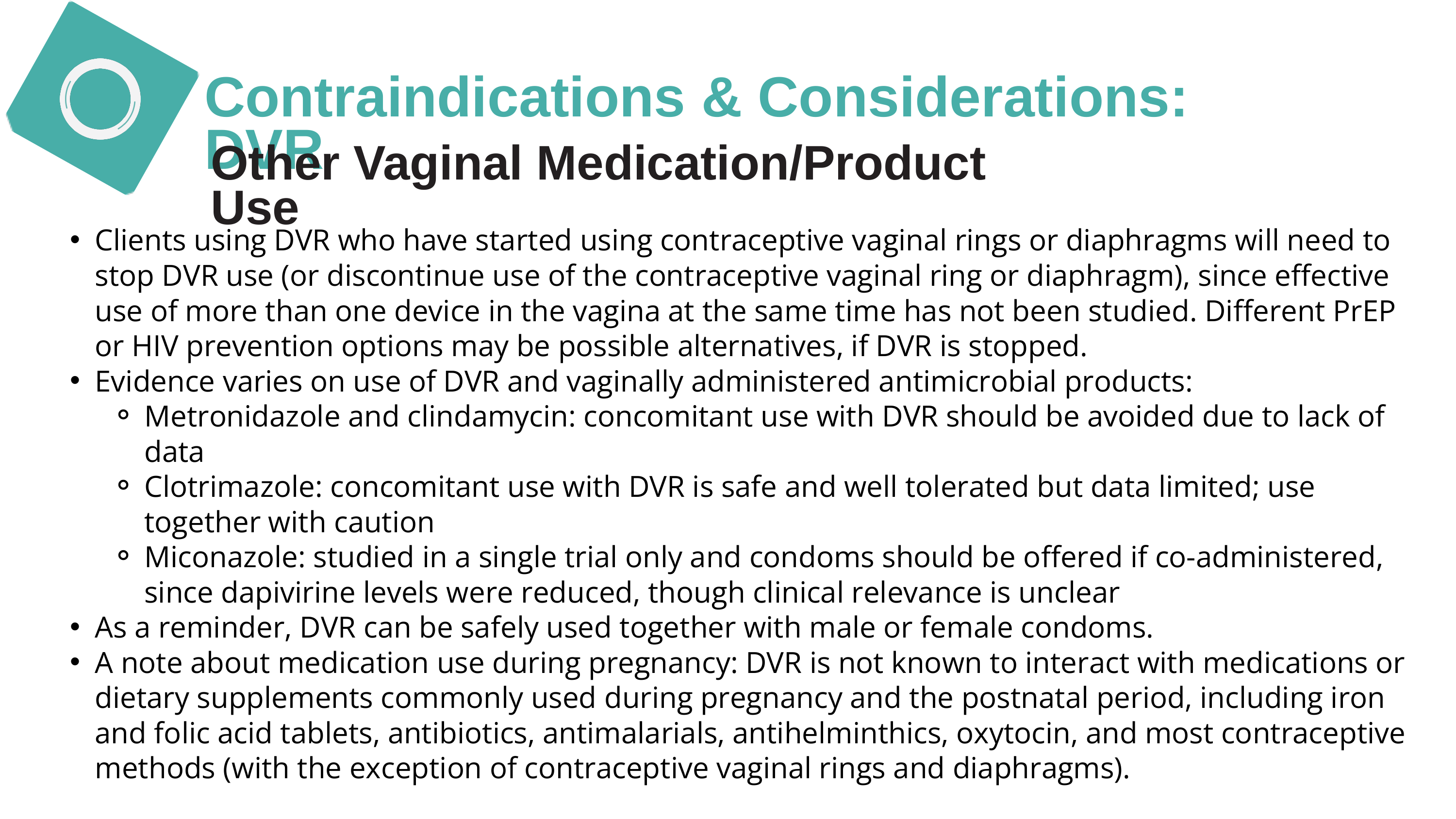

Contraindications & Considerations: DVR
Other Vaginal Medication/Product Use
Clients using DVR who have started using contraceptive vaginal rings or diaphragms will need to stop DVR use (or discontinue use of the contraceptive vaginal ring or diaphragm), since effective use of more than one device in the vagina at the same time has not been studied. Different PrEP or HIV prevention options may be possible alternatives, if DVR is stopped.
Evidence varies on use of DVR and vaginally administered antimicrobial products:
Metronidazole and clindamycin: concomitant use with DVR should be avoided due to lack of data
Clotrimazole: concomitant use with DVR is safe and well tolerated but data limited; use together with caution
Miconazole: studied in a single trial only and condoms should be offered if co-administered, since dapivirine levels were reduced, though clinical relevance is unclear
As a reminder, DVR can be safely used together with male or female condoms.
A note about medication use during pregnancy: DVR is not known to interact with medications or dietary supplements commonly used during pregnancy and the postnatal period, including iron and folic acid tablets, antibiotics, antimalarials, antihelminthics, oxytocin, and most contraceptive methods (with the exception of contraceptive vaginal rings and diaphragms).